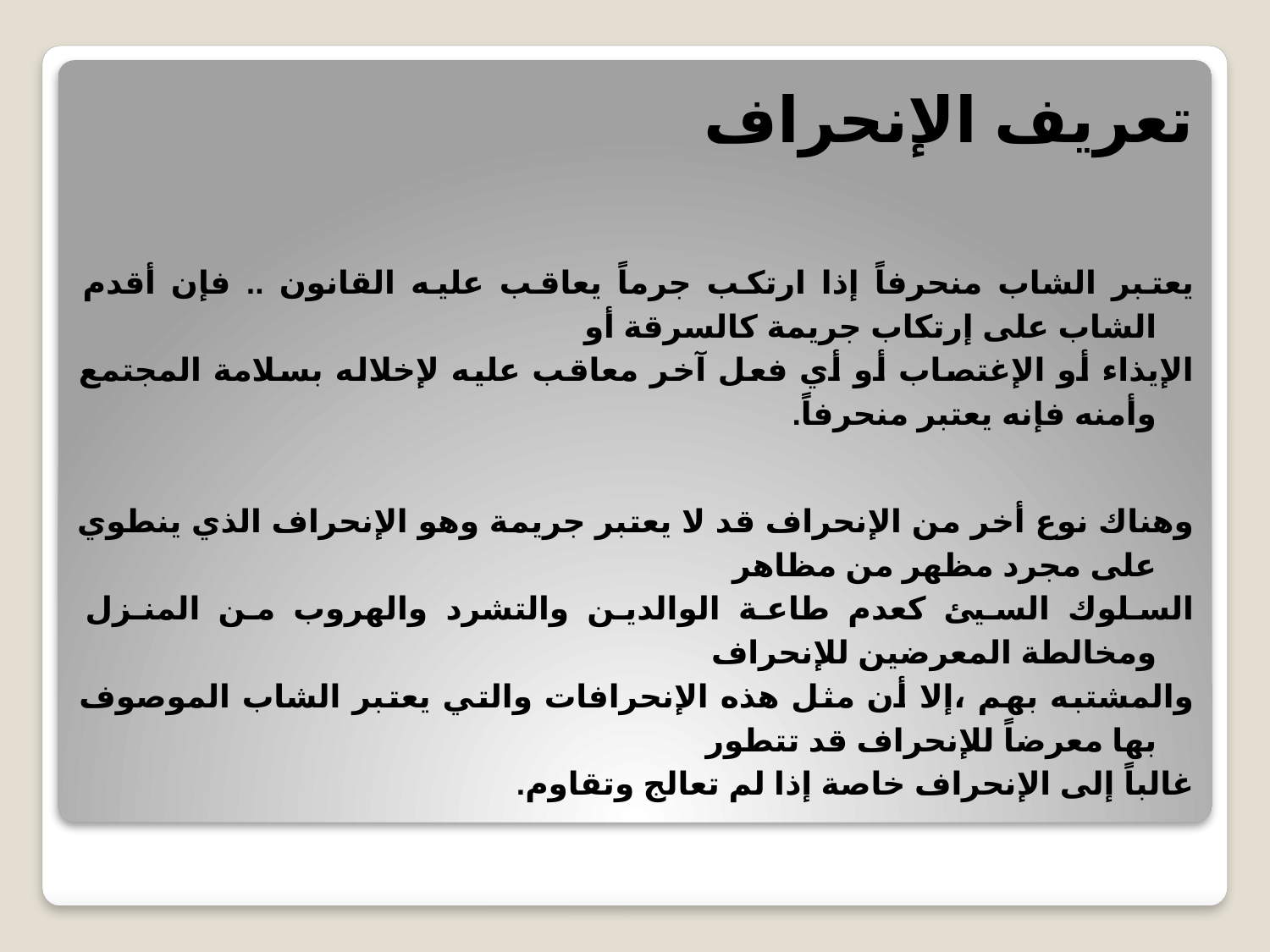

# تعريف الإنحراف
يعتبر الشاب منحرفاً إذا ارتكب جرماً يعاقب عليه القانون .. فإن أقدم الشاب على إرتكاب جريمة كالسرقة أو
الإيذاء أو الإغتصاب أو أي فعل آخر معاقب عليه لإخلاله بسلامة المجتمع وأمنه فإنه يعتبر منحرفاً.

وهناك نوع أخر من الإنحراف قد لا يعتبر جريمة وهو الإنحراف الذي ينطوي على مجرد مظهر من مظاهر
السلوك السيئ كعدم طاعة الوالدين والتشرد والهروب من المنـزل ومخالطة المعرضين للإنحراف
والمشتبه بهم ،إلا أن مثل هذه الإنحرافات والتي يعتبر الشاب الموصوف بها معرضاً للإنحراف قد تتطور
غالباً إلى الإنحراف خاصة إذا لم تعالج وتقاوم.